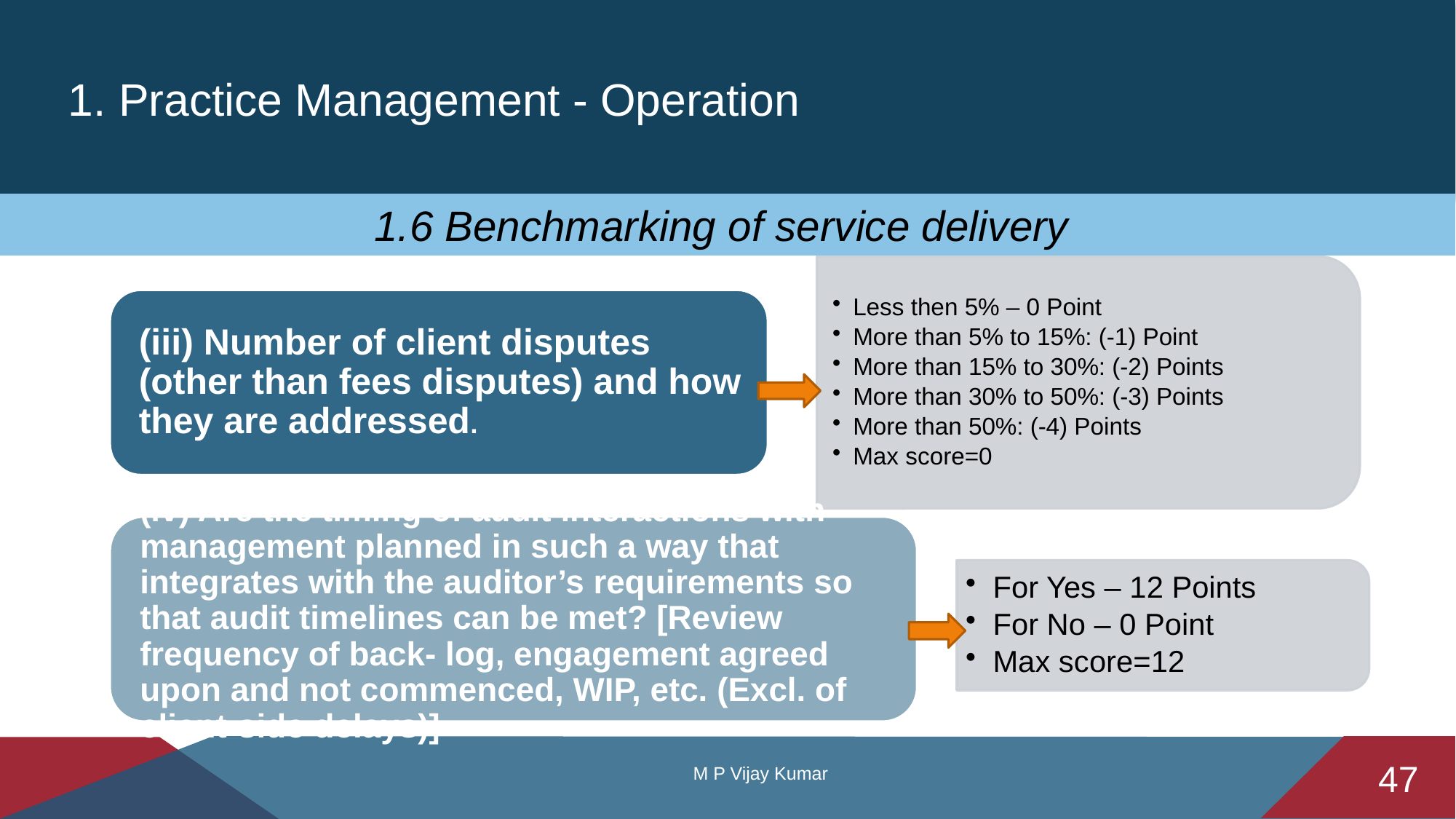

1. Practice Management - Operation
1.6 Benchmarking of service delivery
Less then 5% – 0 Point
More than 5% to 15%: (-1) Point
More than 15% to 30%: (-2) Points
More than 30% to 50%: (-3) Points
More than 50%: (-4) Points
Max score=0
(iii) Number of client disputes (other than fees disputes) and how they are addressed.
For Yes – 12 Points
For No – 0 Point
Max score=12
(iv) Are the timing of audit interactions with management planned in such a way that integrates with the auditor’s requirements so that audit timelines can be met? [Review frequency of back- log, engagement agreed upon and not commenced, WIP, etc. (Excl. of client-side delays)]